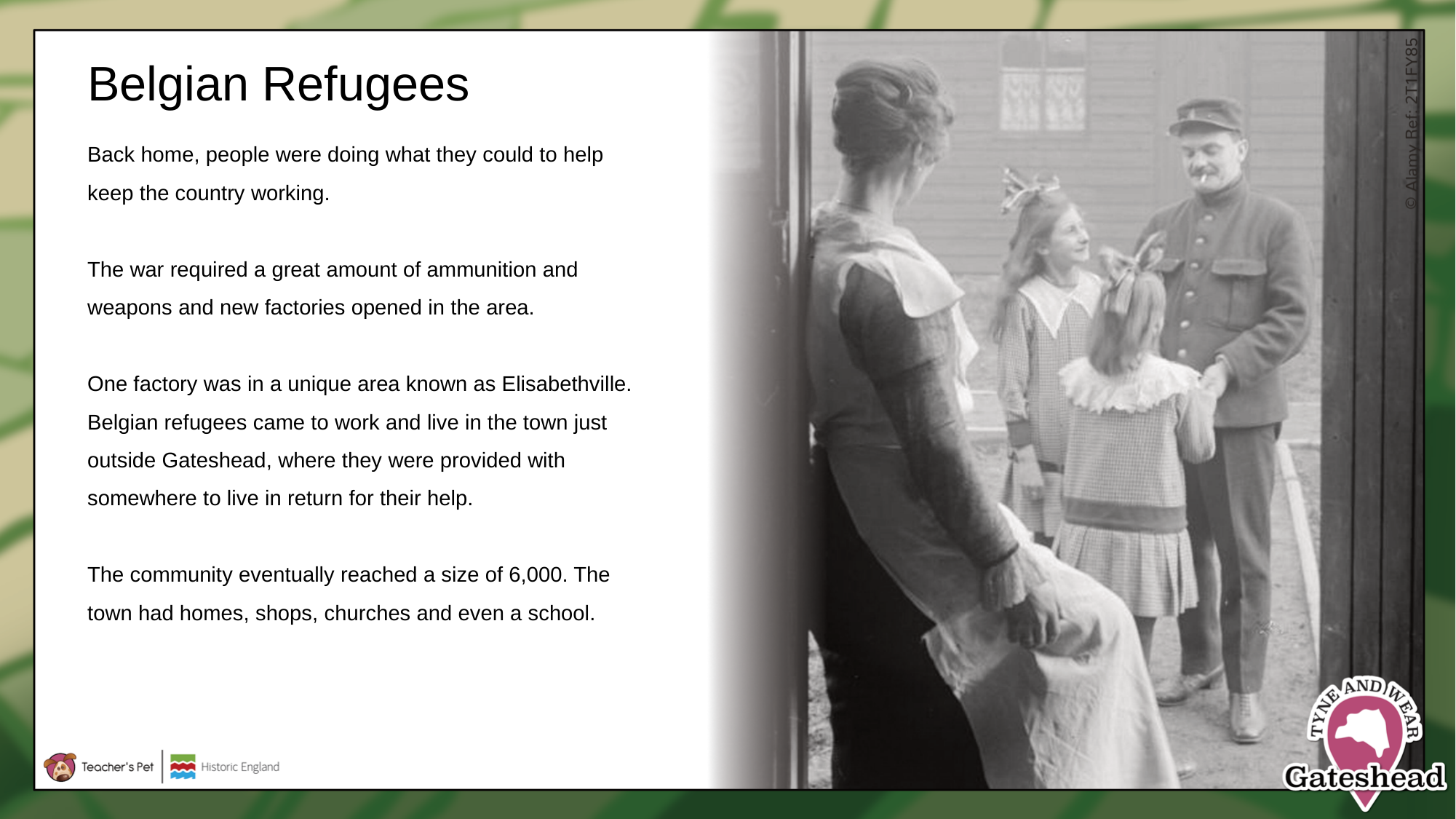

# Belgian Refugees
Belgian Refugees
Back home, people were doing what they could to help keep the country working.

The war required a great amount of ammunition and weapons and new factories opened in the area.

One factory was in a unique area known as Elisabethville. Belgian refugees came to work and live in the town just outside Gateshead, where they were provided with somewhere to live in return for their help.

The community eventually reached a size of 6,000. The town had homes, shops, churches and even a school.